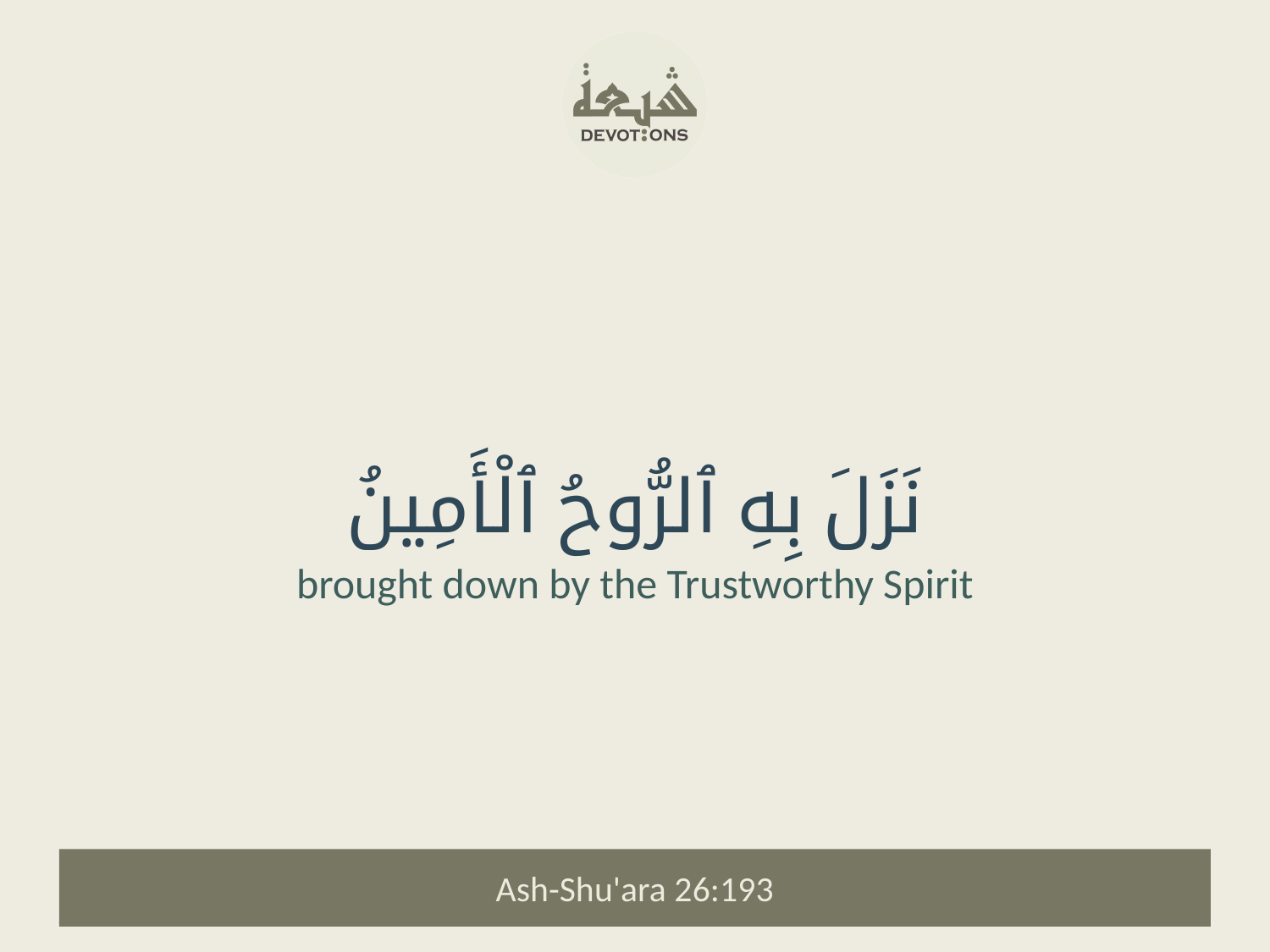

نَزَلَ بِهِ ٱلرُّوحُ ٱلْأَمِينُ
brought down by the Trustworthy Spirit
Ash-Shu'ara 26:193